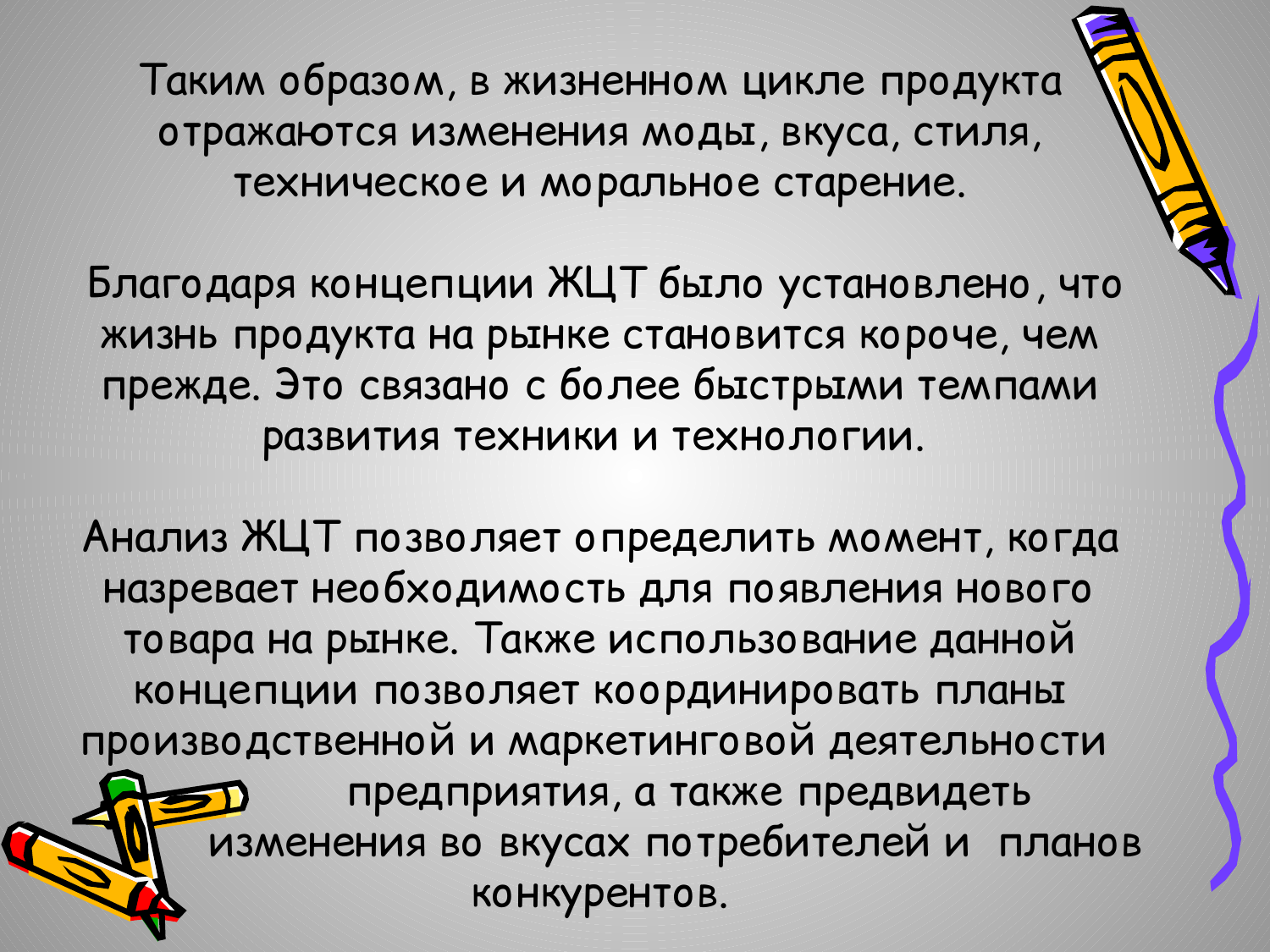

Таким образом, в жизненном цикле продукта отражаются изменения моды, вкуса, стиля, техническое и моральное старение.

 Благодаря концепции ЖЦТ было установлено, что жизнь продукта на рынке становится короче, чем прежде. Это связано с более быстрыми темпами развития техники и технологии.

Анализ ЖЦТ позволяет определить момент, когда назревает необходимость для появления нового товара на рынке. Также использование данной концепции позволяет координировать планы производственной и маркетинговой деятельности
               предприятия, а также предвидеть
            изменения во вкусах потребителей и  планов конкурентов.